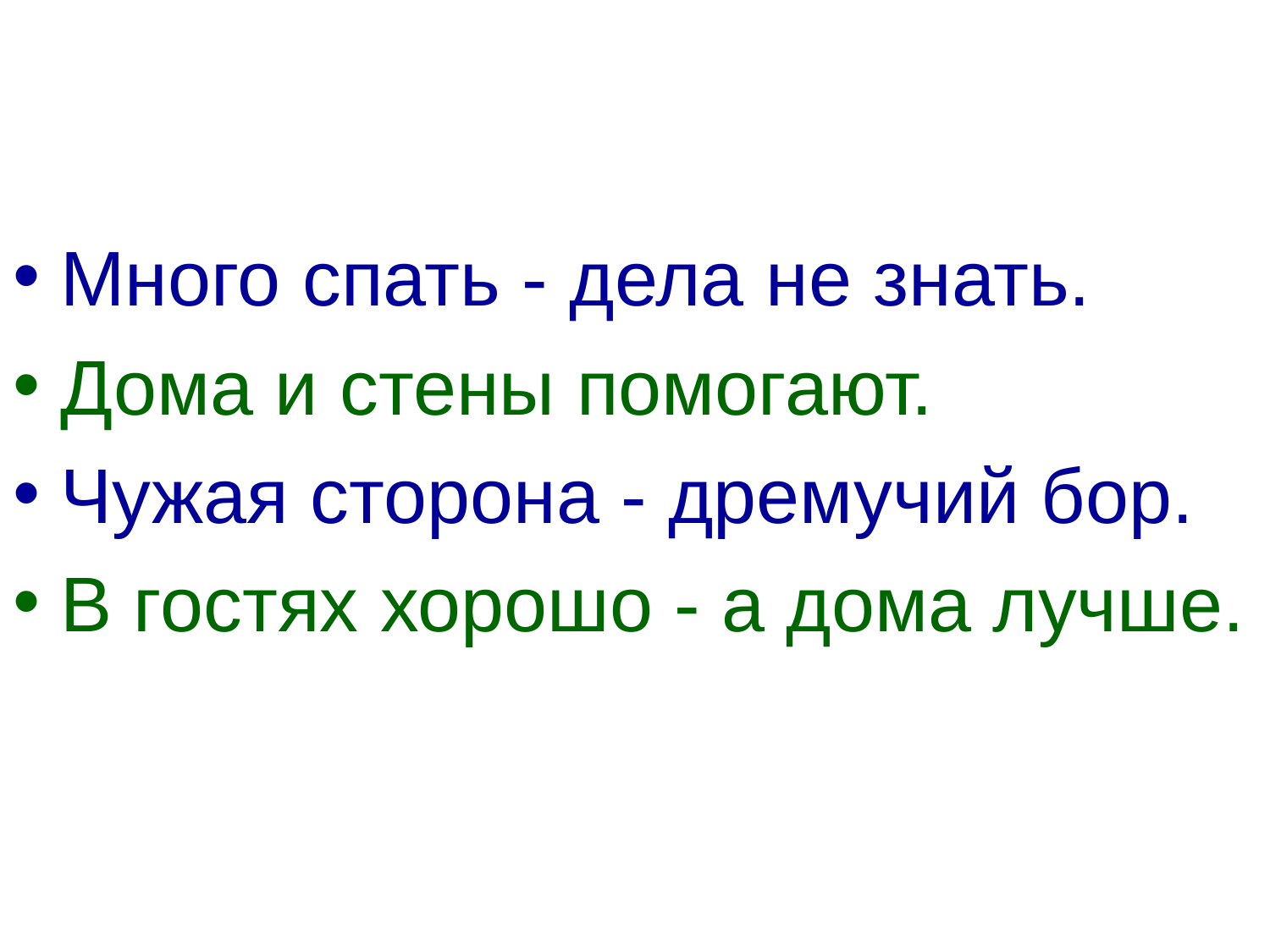

Много спать - дела не знать.
Дома и стены помогают.
Чужая сторона - дремучий бор.
В гостях хорошо - а дома лучше.